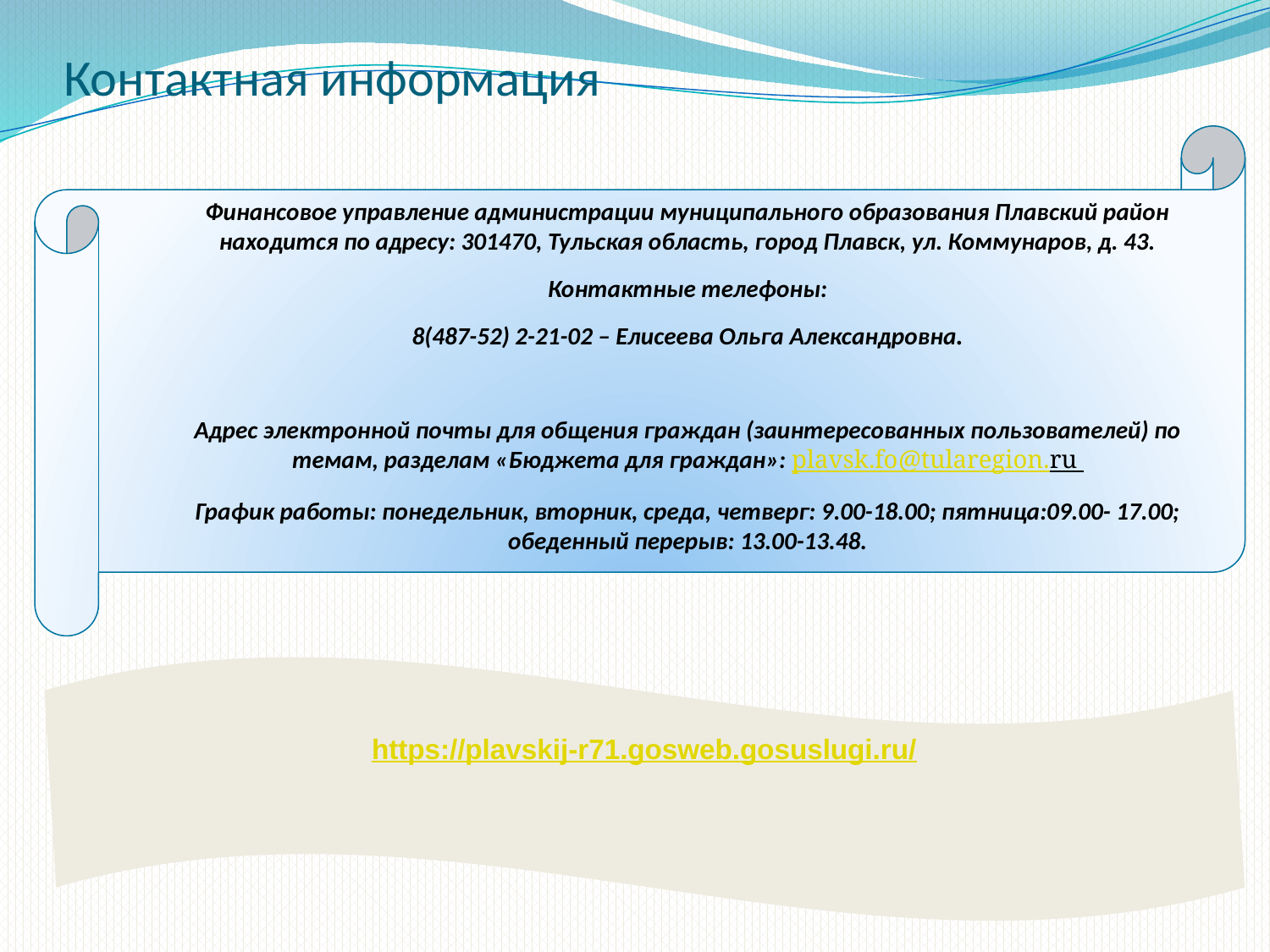

# Контактная информация
Финансовое управление администрации муниципального образования Плавский район находится по адресу: 301470, Тульская область, город Плавск, ул. Коммунаров, д. 43.
Контактные телефоны:
8(487-52) 2-21-02 – Елисеева Ольга Александровна.

Адрес электронной почты для общения граждан (заинтересованных пользователей) по темам, разделам «Бюджета для граждан»: plavsk.fo@tularegion.ru
График работы: понедельник, вторник, среда, четверг: 9.00-18.00; пятница:09.00- 17.00; обеденный перерыв: 13.00-13.48.

https://plavskij-r71.gosweb.gosuslugi.ru/